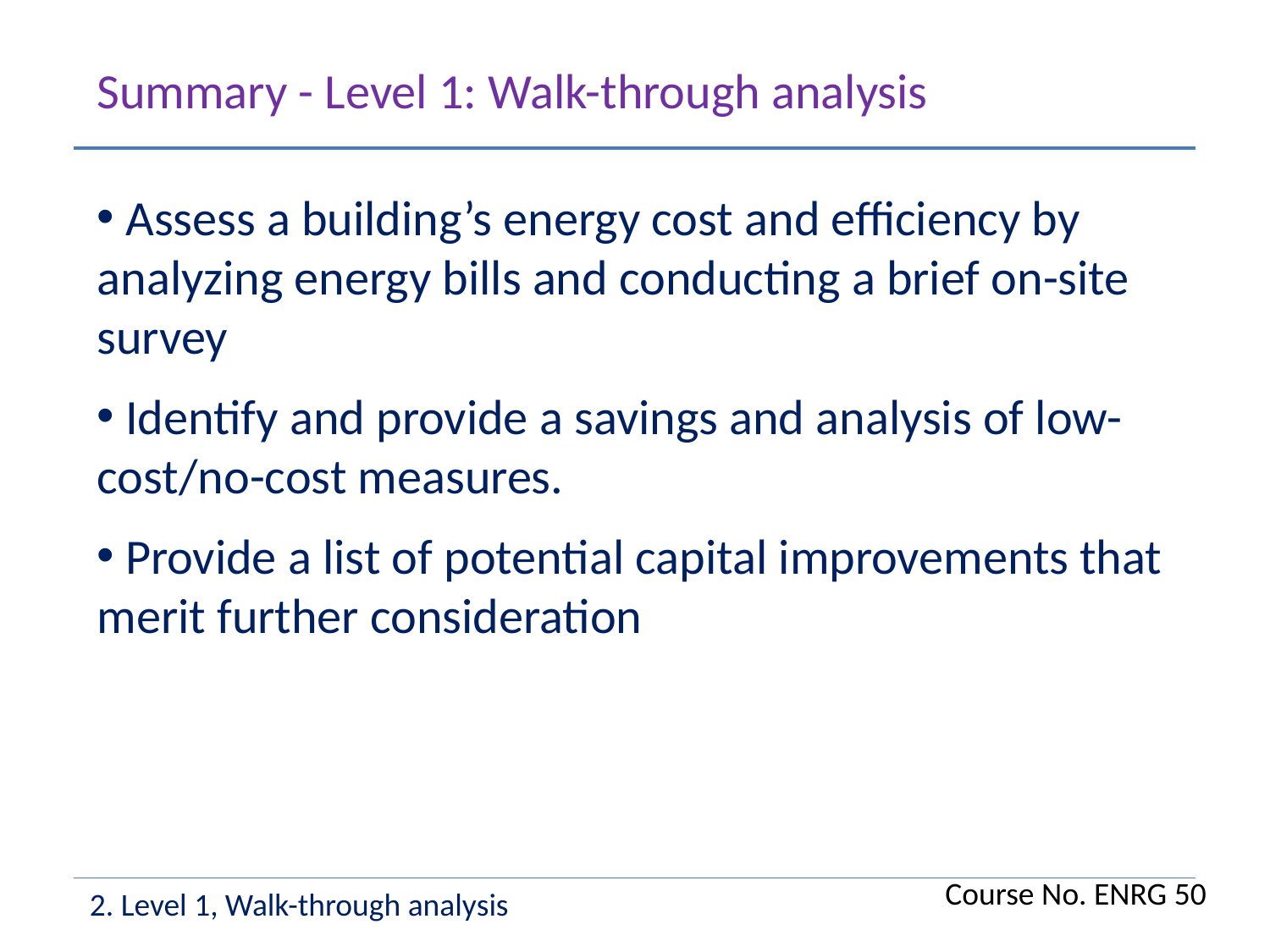

Summary - Level 1: Walk-through analysis
 Assess a building’s energy cost and efficiency by analyzing energy bills and conducting a brief on-site survey
 Identify and provide a savings and analysis of low-cost/no-cost measures.
 Provide a list of potential capital improvements that merit further consideration
Course No. ENRG 50
2. Level 1, Walk-through analysis